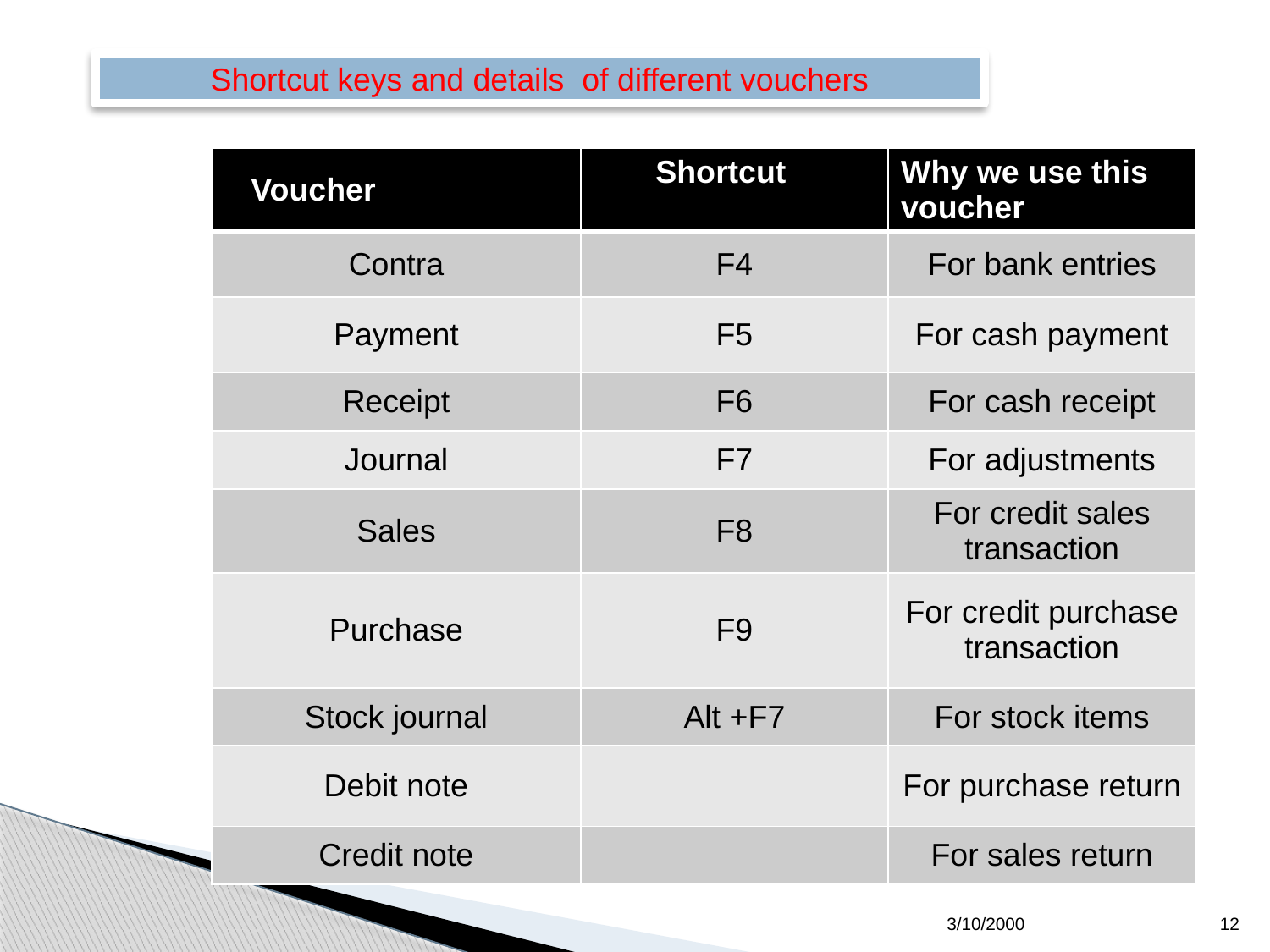

Shortcut keys and details  of different vouchers
| Voucher | Shortcut | Why we use this voucher |
| --- | --- | --- |
| Contra | F4 | For bank entries |
| Payment | F5 | For cash payment |
| Receipt | F6 | For cash receipt |
| Journal | F7 | For adjustments |
| Sales | F8 | For credit sales transaction |
| Purchase | F9 | For credit purchase transaction |
| Stock journal | Alt +F7 | For stock items |
| Debit note |  | For purchase return |
| Credit note |  | For sales return |
3/10/2000
12